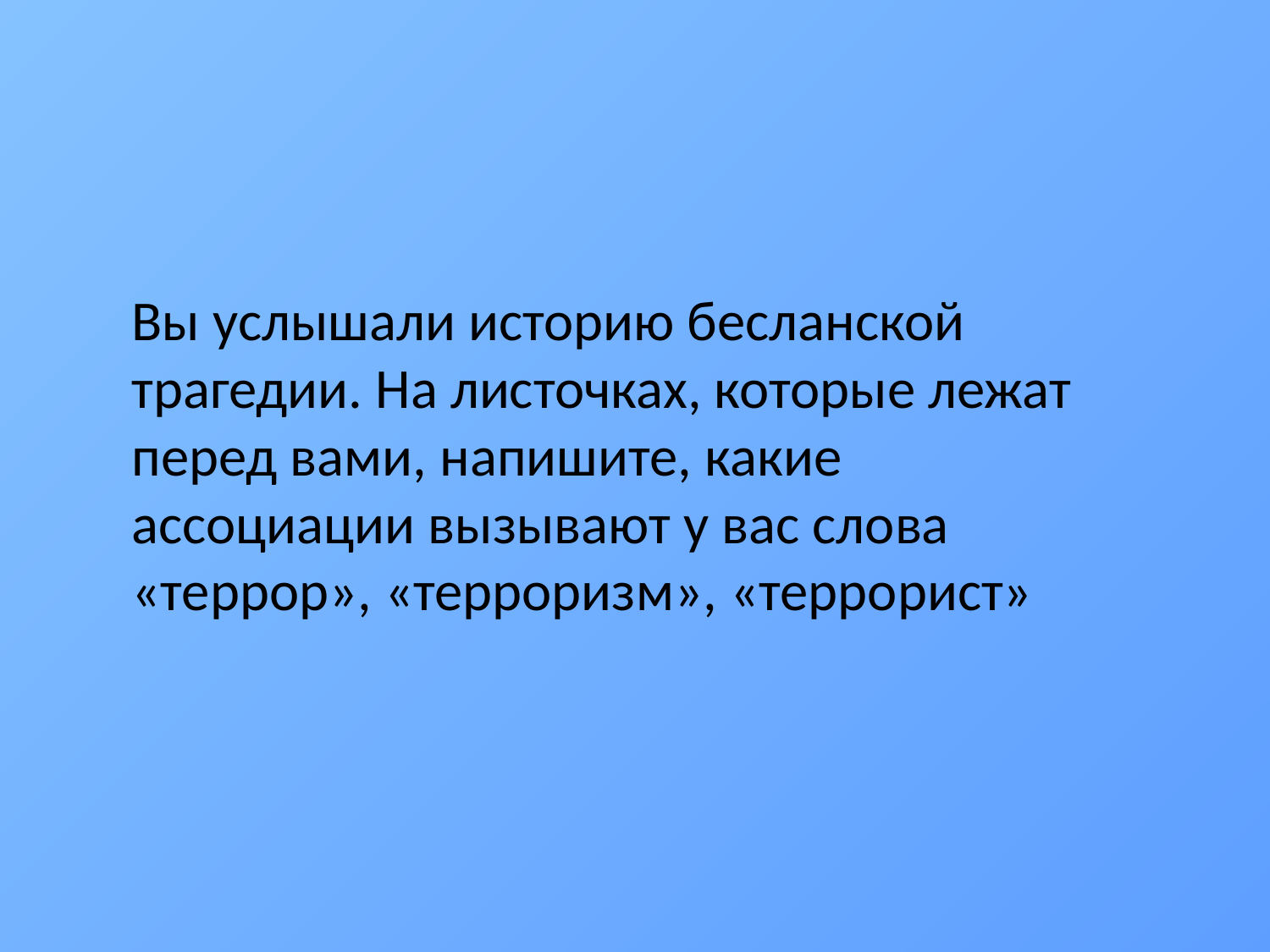

Вы услышали историю бесланской трагедии. На листочках, которые лежат перед вами, напишите, какие ассоциации вызывают у вас слова «террор», «терроризм», «террорист»